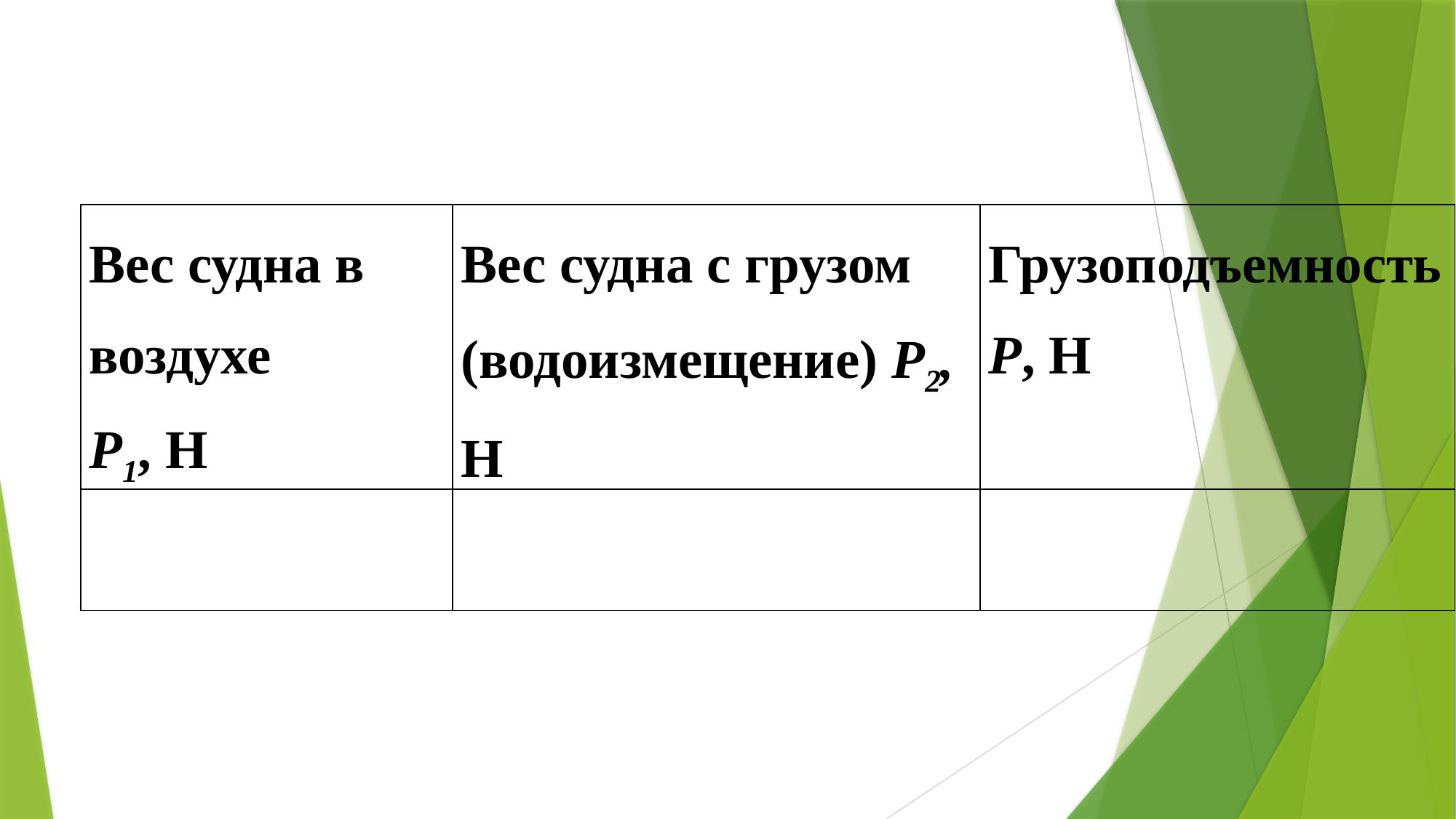

#
| Вес судна в воздухе Р1, Н | Вес судна с грузом (водоизмещение) Р2, Н | Грузоподъемность Р, Н |
| --- | --- | --- |
|  |  |  |